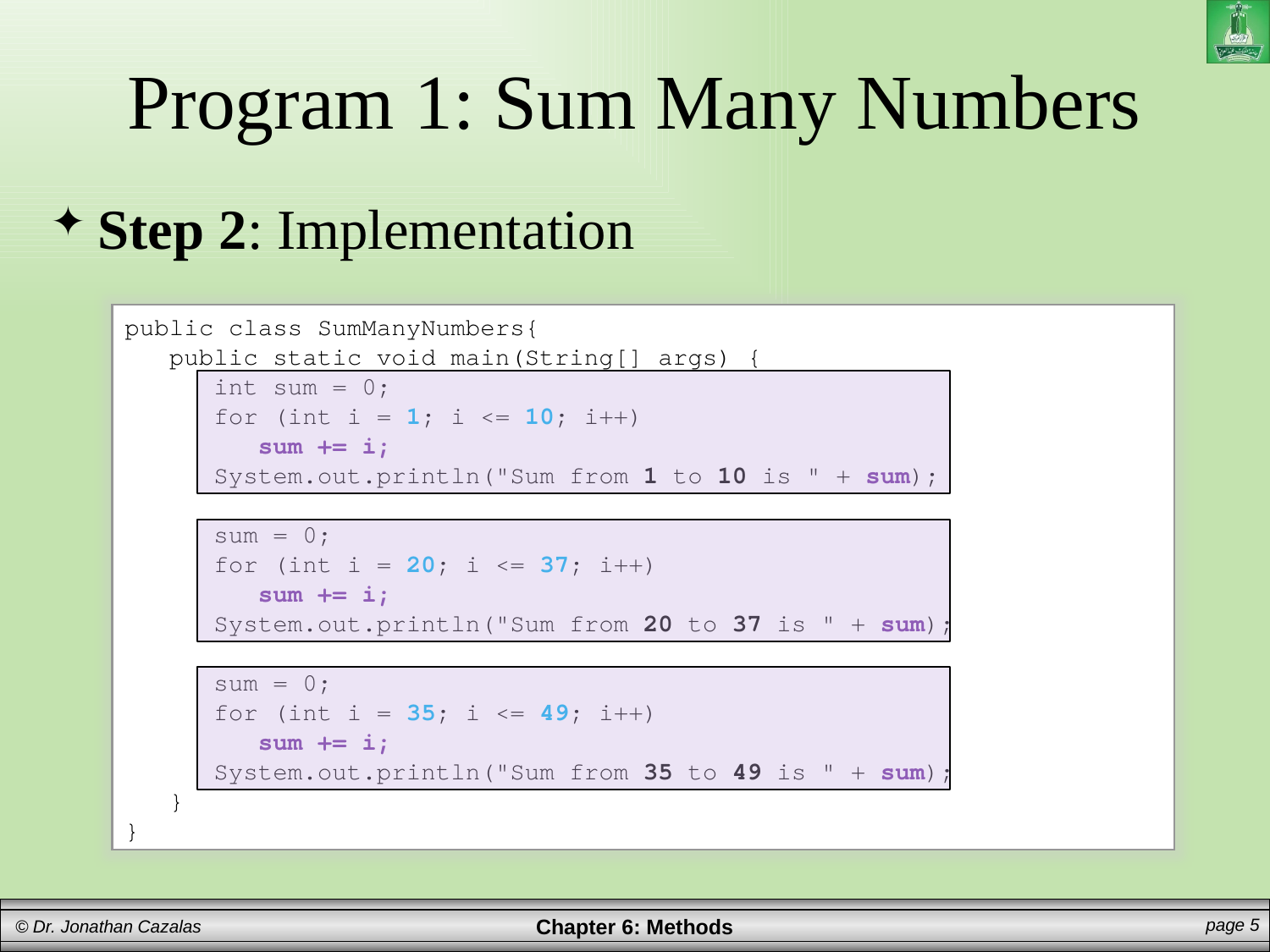

# Program 1: Sum Many Numbers
Step 2: Implementation
public class SumManyNumbers{
   public static void main(String[] args) {
      int sum = 0;
      for (int i = 1; i <= 10; i++)
         sum += i;
      System.out.println("Sum from 1 to 10 is " + sum);

      sum = 0;
      for (int i = 20; i <= 37; i++)
         sum += i;
      System.out.println("Sum from 20 to 37 is " + sum);

      sum = 0;
      for (int i = 35; i <= 49; i++)
         sum += i;
      System.out.println("Sum from 35 to 49 is " + sum);
   }
}